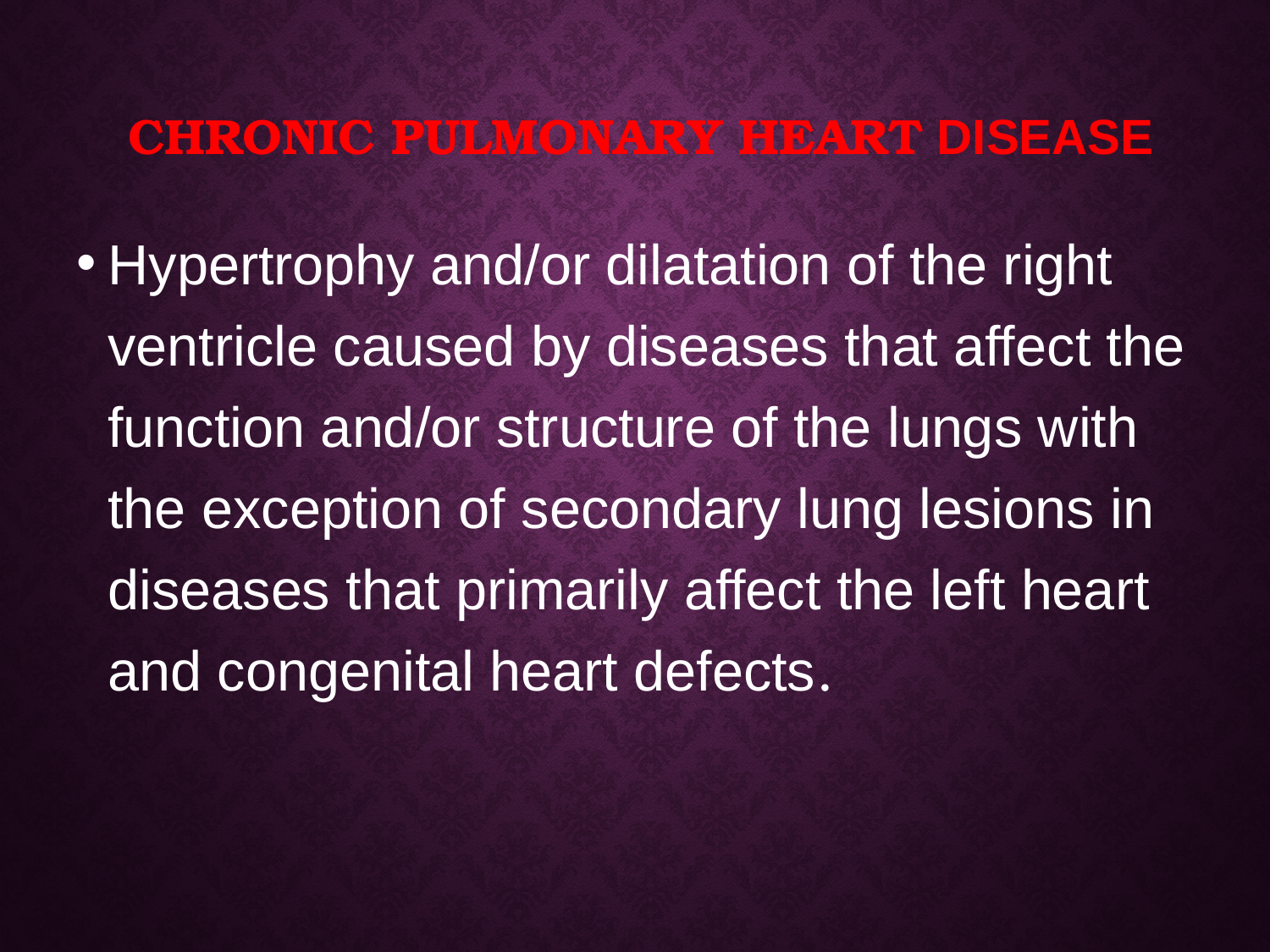

# Chronic pulmonary heart disease
Hypertrophy and/or dilatation of the right ventricle caused by diseases that affect the function and/or structure of the lungs with the exception of secondary lung lesions in diseases that primarily affect the left heart and congenital heart defects.